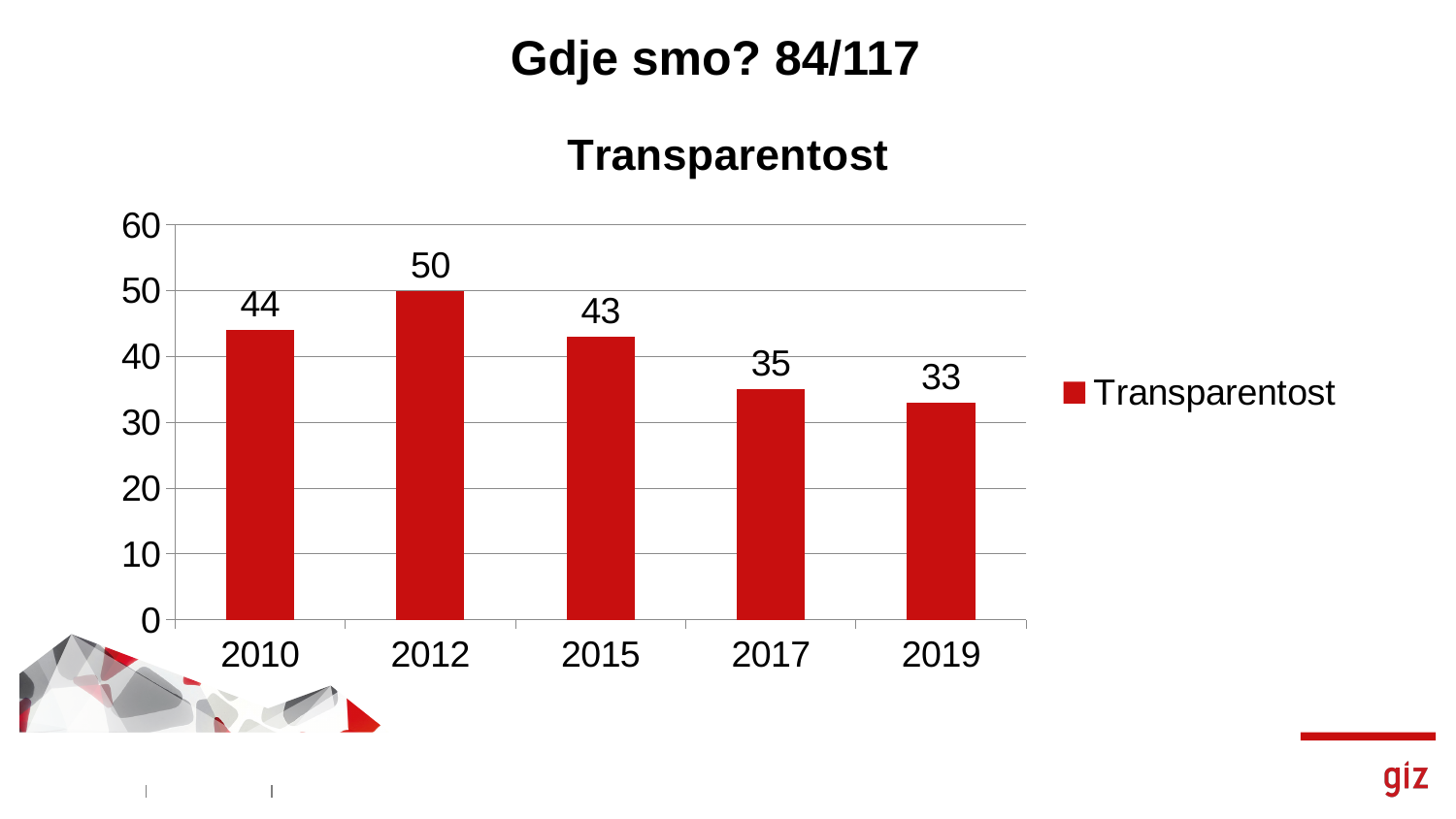

# Gdje smo? 84/117

### Chart:

| Category | Transparentost |
|---|---|
| 2010 | 44.0 |
| 2012 | 50.0 |
| 2015 | 43.0 |
| 2017 | 35.0 |
| 2019 | 33.0 |